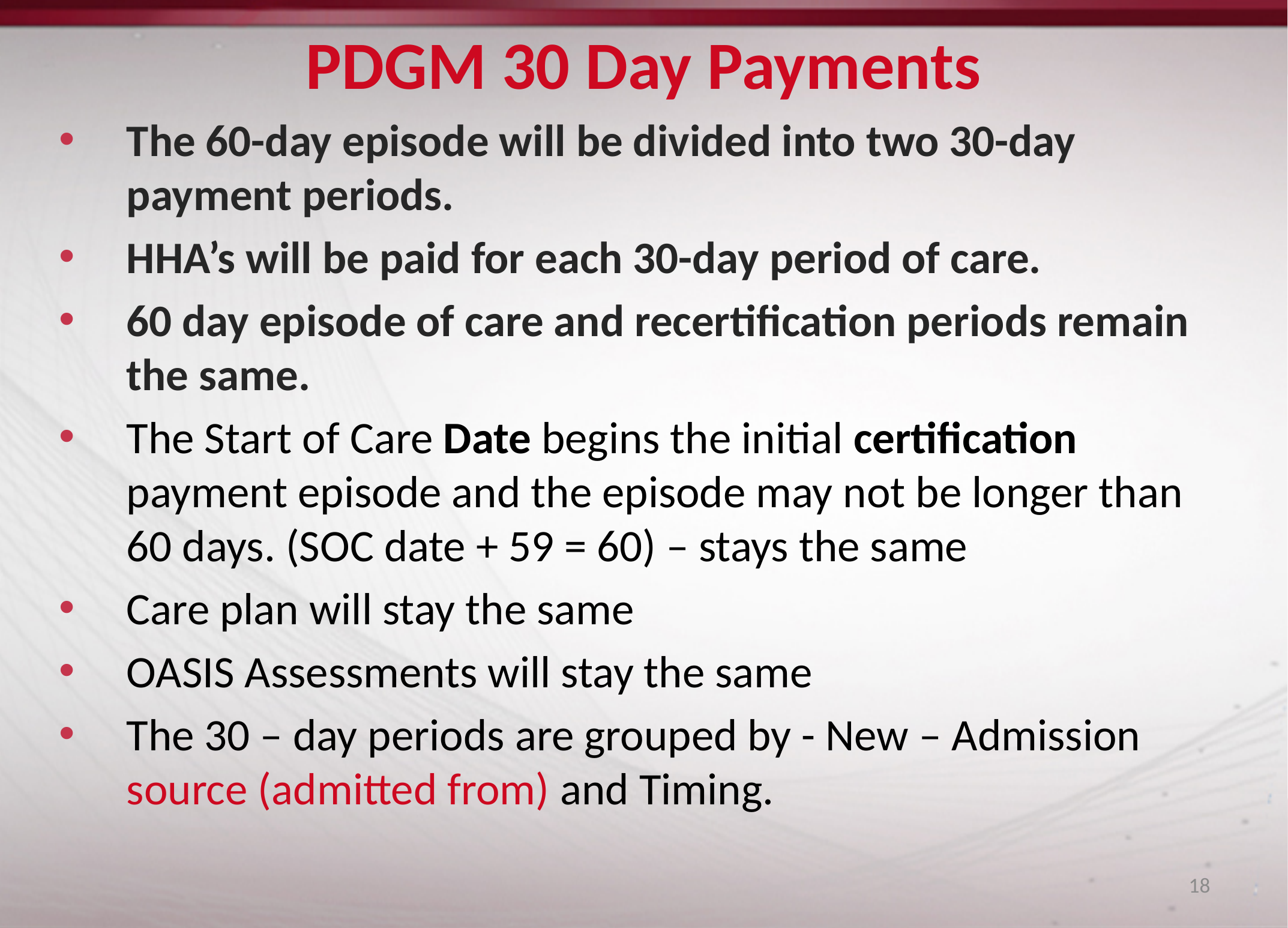

# PDGM 30 Day Payments
The 60-day episode will be divided into two 30-day payment periods.
HHA’s will be paid for each 30-day period of care.
60 day episode of care and recertification periods remain the same.
The Start of Care Date begins the initial certification payment episode and the episode may not be longer than 60 days. (SOC date + 59 = 60) – stays the same
Care plan will stay the same
OASIS Assessments will stay the same
The 30 – day periods are grouped by - New – Admission source (admitted from) and Timing.
18